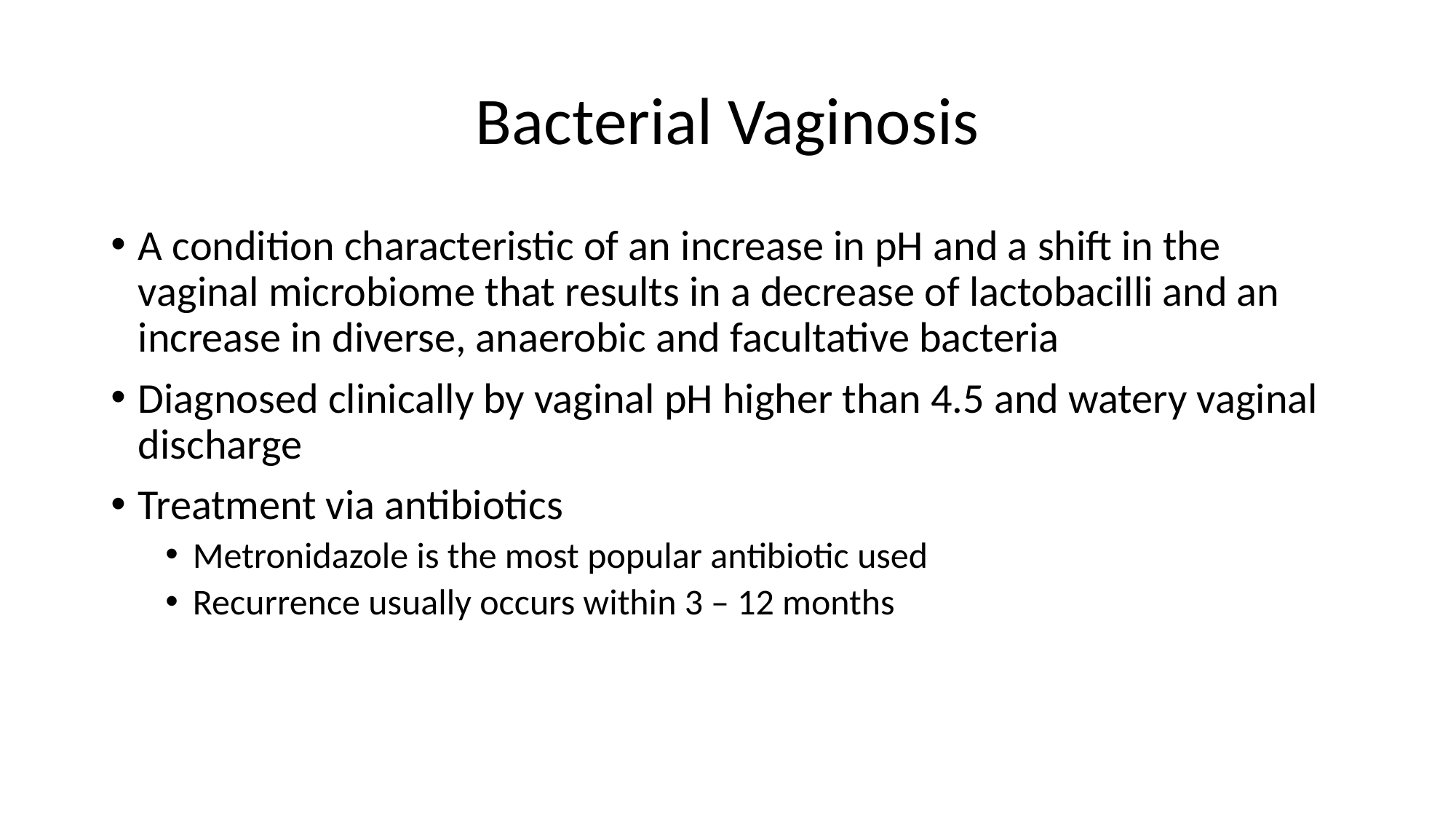

# Bacterial Vaginosis
A condition characteristic of an increase in pH and a shift in the vaginal microbiome that results in a decrease of lactobacilli and an increase in diverse, anaerobic and facultative bacteria
Diagnosed clinically by vaginal pH higher than 4.5 and watery vaginal discharge
Treatment via antibiotics
Metronidazole is the most popular antibiotic used
Recurrence usually occurs within 3 – 12 months